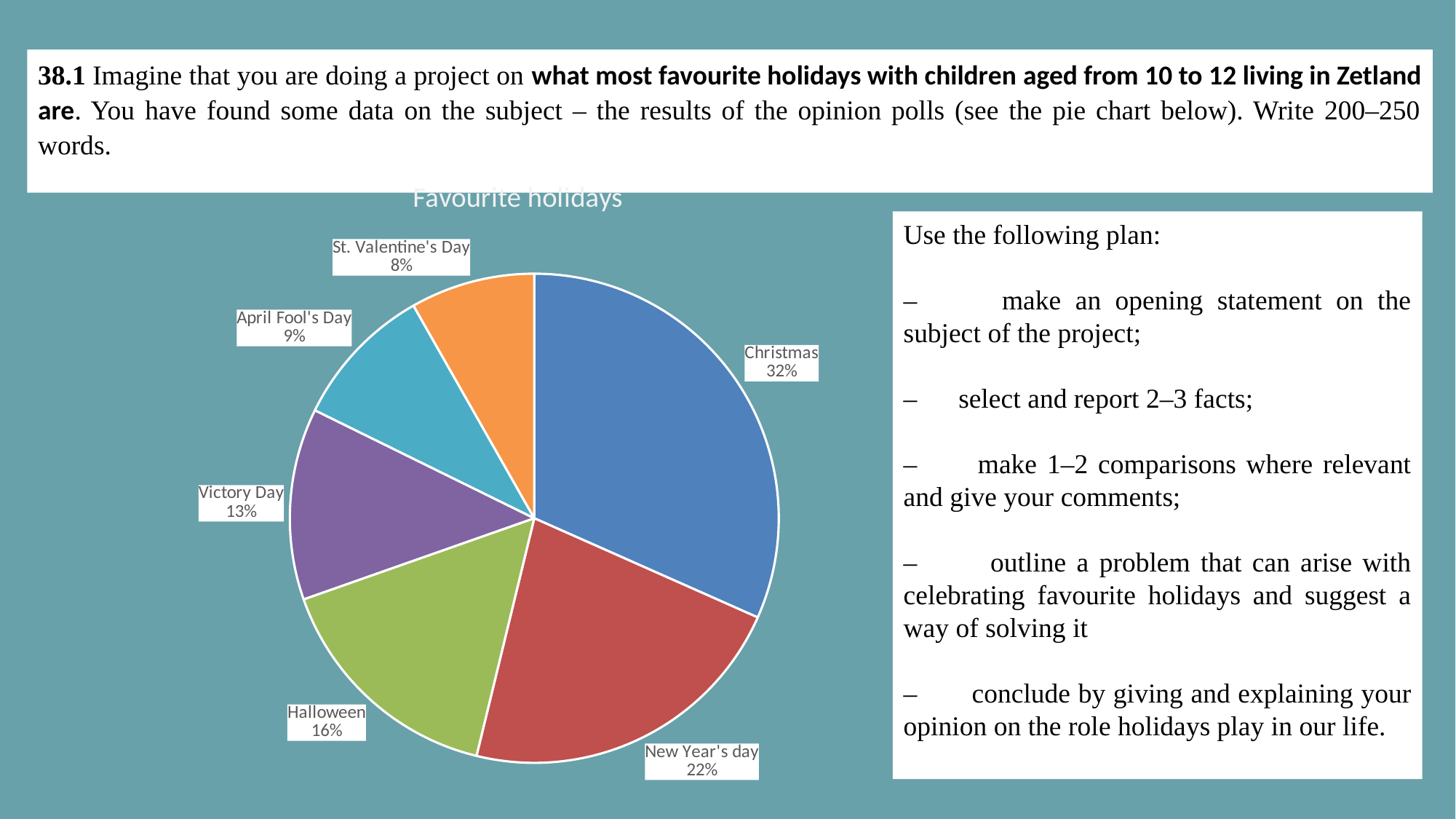

38.1 Imagine that you are doing a project on what most favourite holidays with children aged from 10 to 12 living in Zetland are. You have found some data on the subject – the results of the opinion polls (see the pie chart below). Write 200–250 words.

### Chart: Favourite holidays

| Category | Children aged 10-12 |
|---|---|
| Christmas | 50.0 |
| New Year's day | 35.0 |
| Halloween | 25.0 |
| Victory Day | 20.0 |
| April Fool's Day | 15.0 |
| St. Valentine's Day | 13.0 |
Use the following plan:

–      make an opening statement on the subject of the project;

–      select and report 2–3 facts;

–      make 1–2 comparisons where relevant and give your comments;

–       outline a problem that can arise with celebrating favourite holidays and suggest a way of solving it

–       conclude by giving and explaining your opinion on the role holidays play in our life.